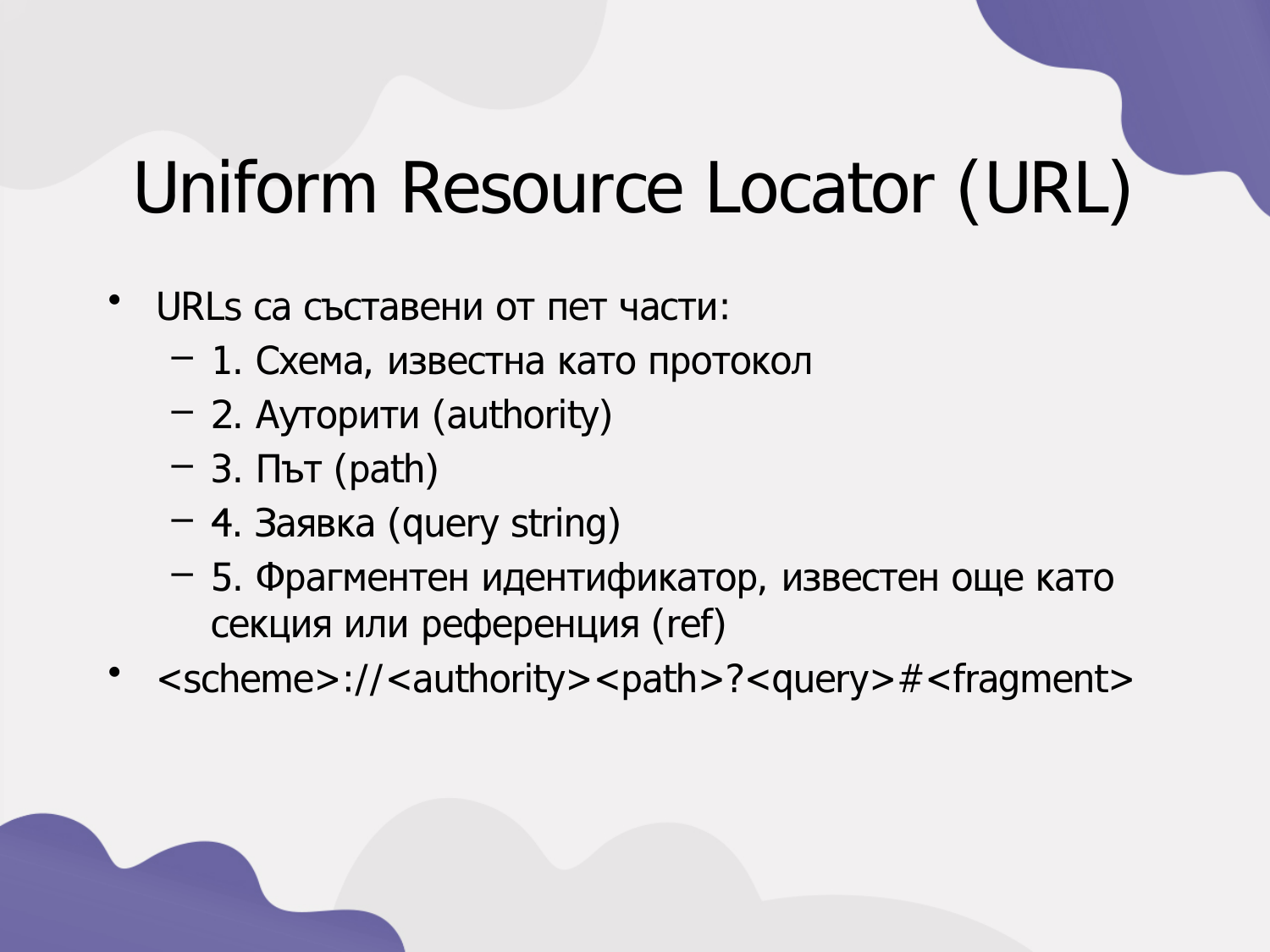

Uniform Resource Locator (URL)
URLs са съставени от пет части:
1. Схема, известна като протокол
2. Ауторити (authority)
3. Път (path)
4. Заявка (query string)
5. Фрагментен идентификатор, известен още като секция или референция (ref)
<scheme>://<authority><path>?<query>#<fragment>